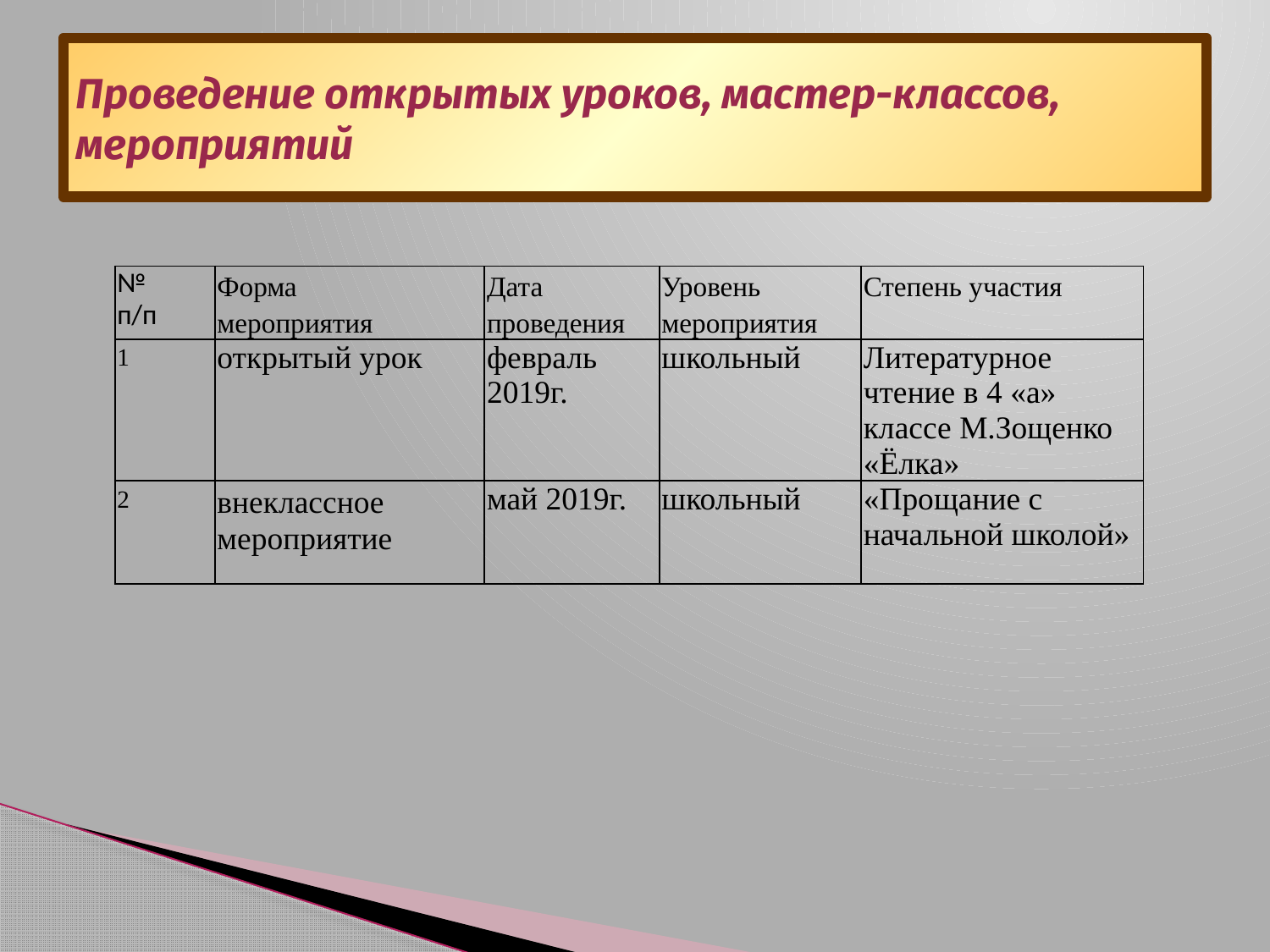

# Проведение открытых уроков, мастер-классов, мероприятий
| № п/п | Форма мероприятия | Дата проведения | Уровень мероприятия | Степень участия |
| --- | --- | --- | --- | --- |
| 1 | открытый урок | февраль 2019г. | школьный | Литературное чтение в 4 «а» классе М.Зощенко «Ёлка» |
| 2 | внеклассное мероприятие | май 2019г. | школьный | «Прощание с начальной школой» |